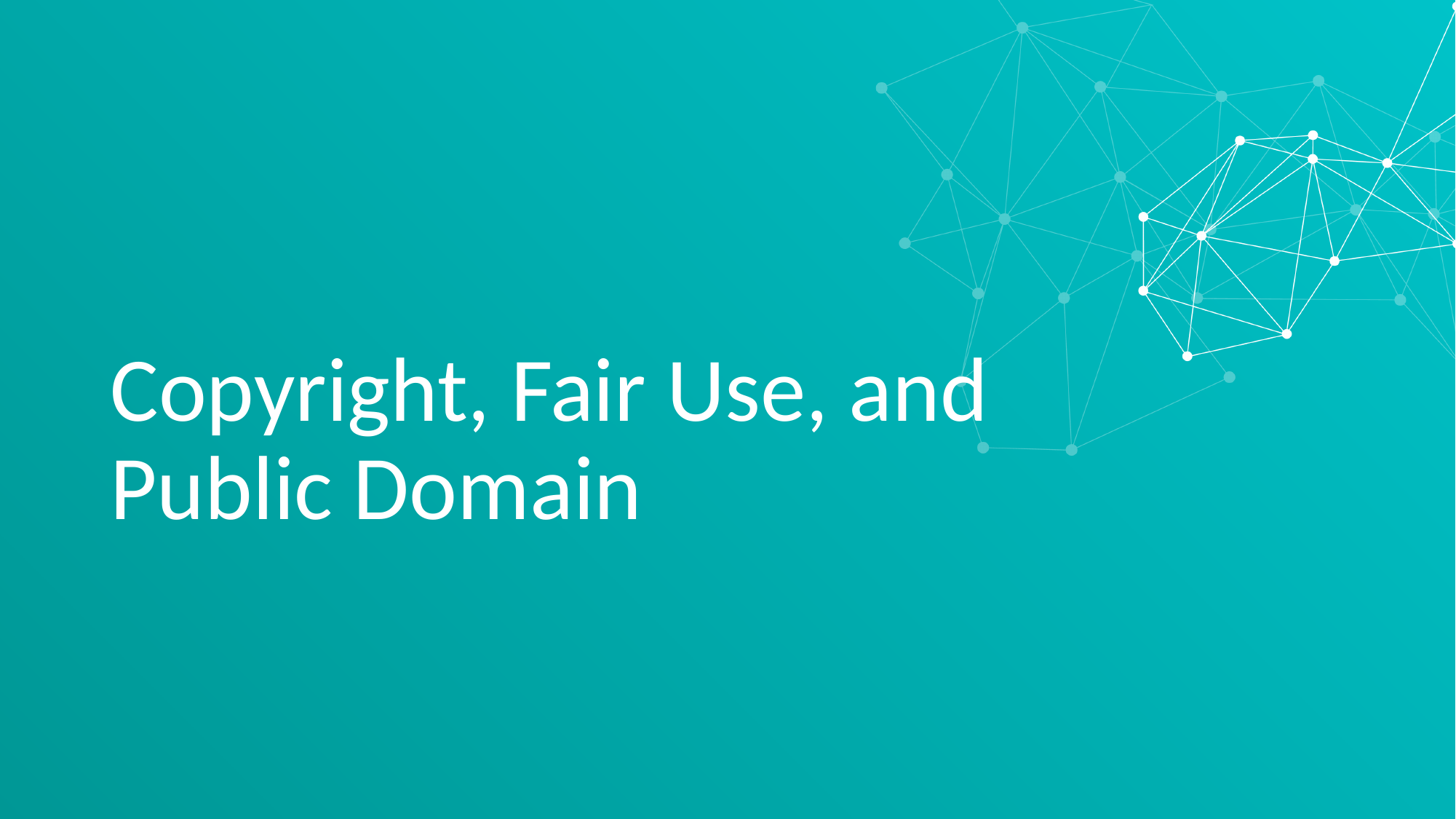

# Copyright, Fair Use, and Public Domain